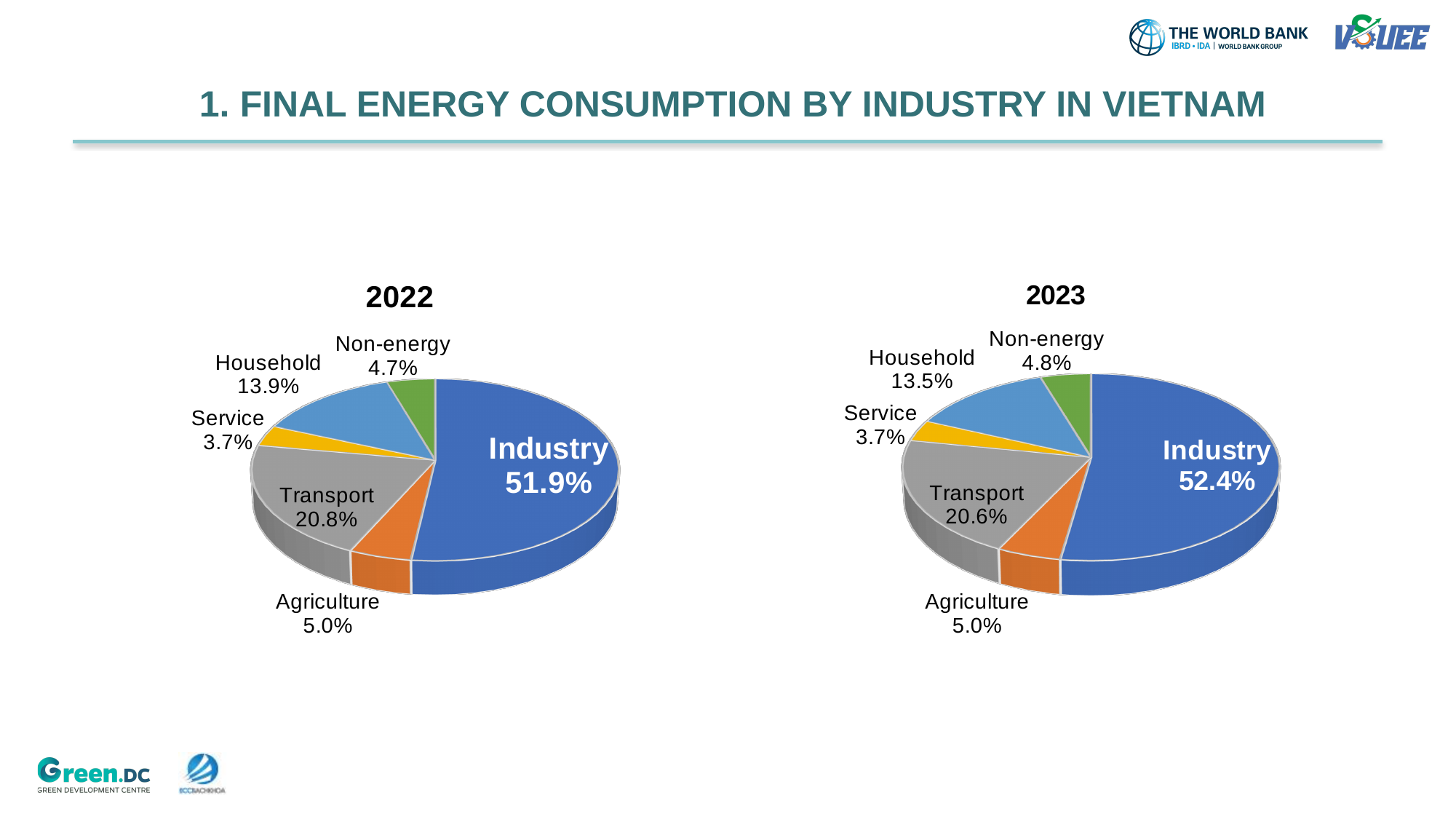

# 1. FINAL ENERGY CONSUMPTION BY INDUSTRY IN VIETNAM

[unsupported chart]

[unsupported chart]